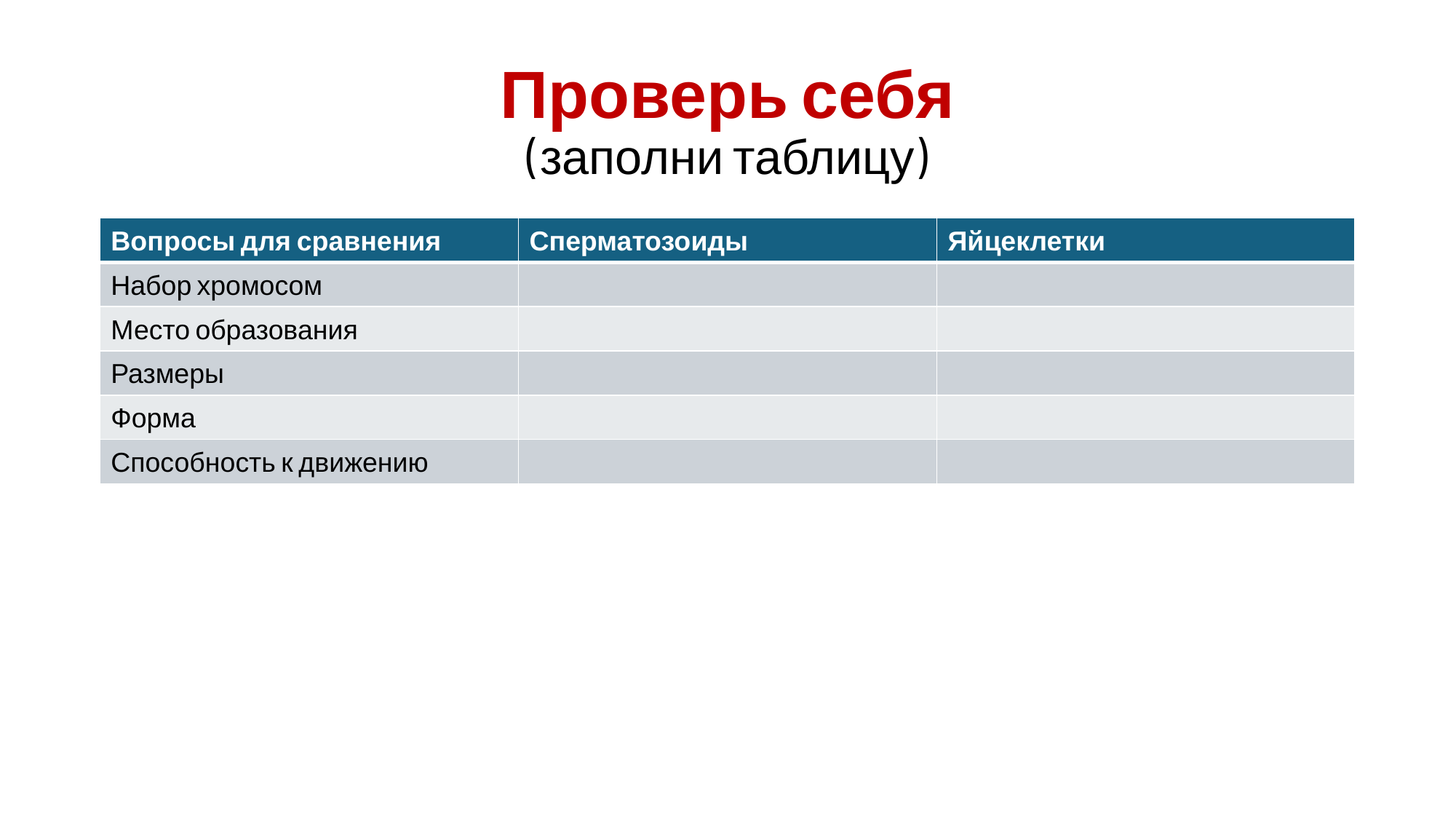

# Проверь себя (заполни таблицу)
| Вопросы для сравнения | Сперматозоиды | Яйцеклетки |
| --- | --- | --- |
| Набор хромосом |  |  |
| Место образования |  |  |
| Размеры |  |  |
| Форма |  |  |
| Способность к движению |  |  |